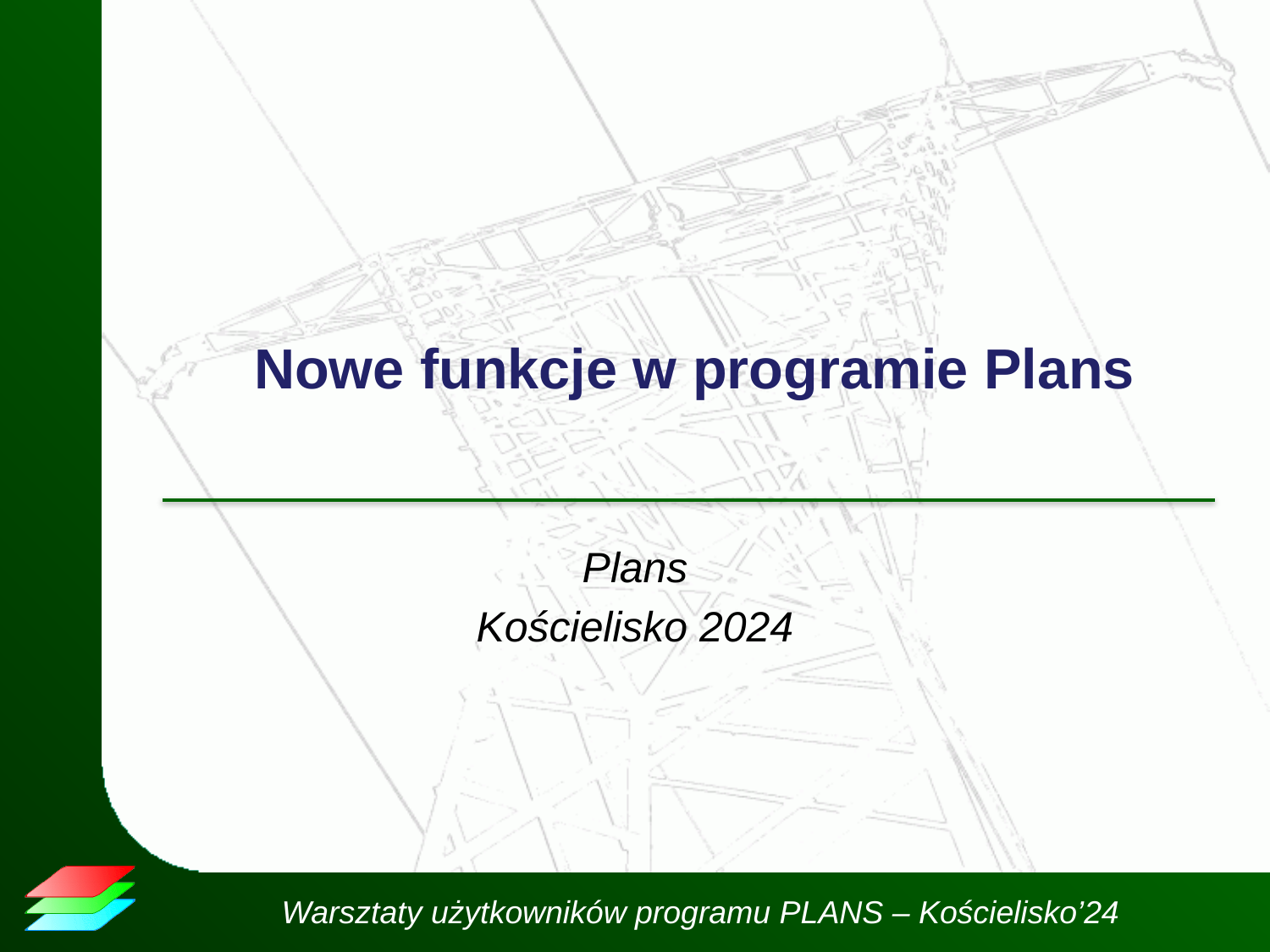

# Nowe funkcje w programie Plans
Plans
Kościelisko 2024